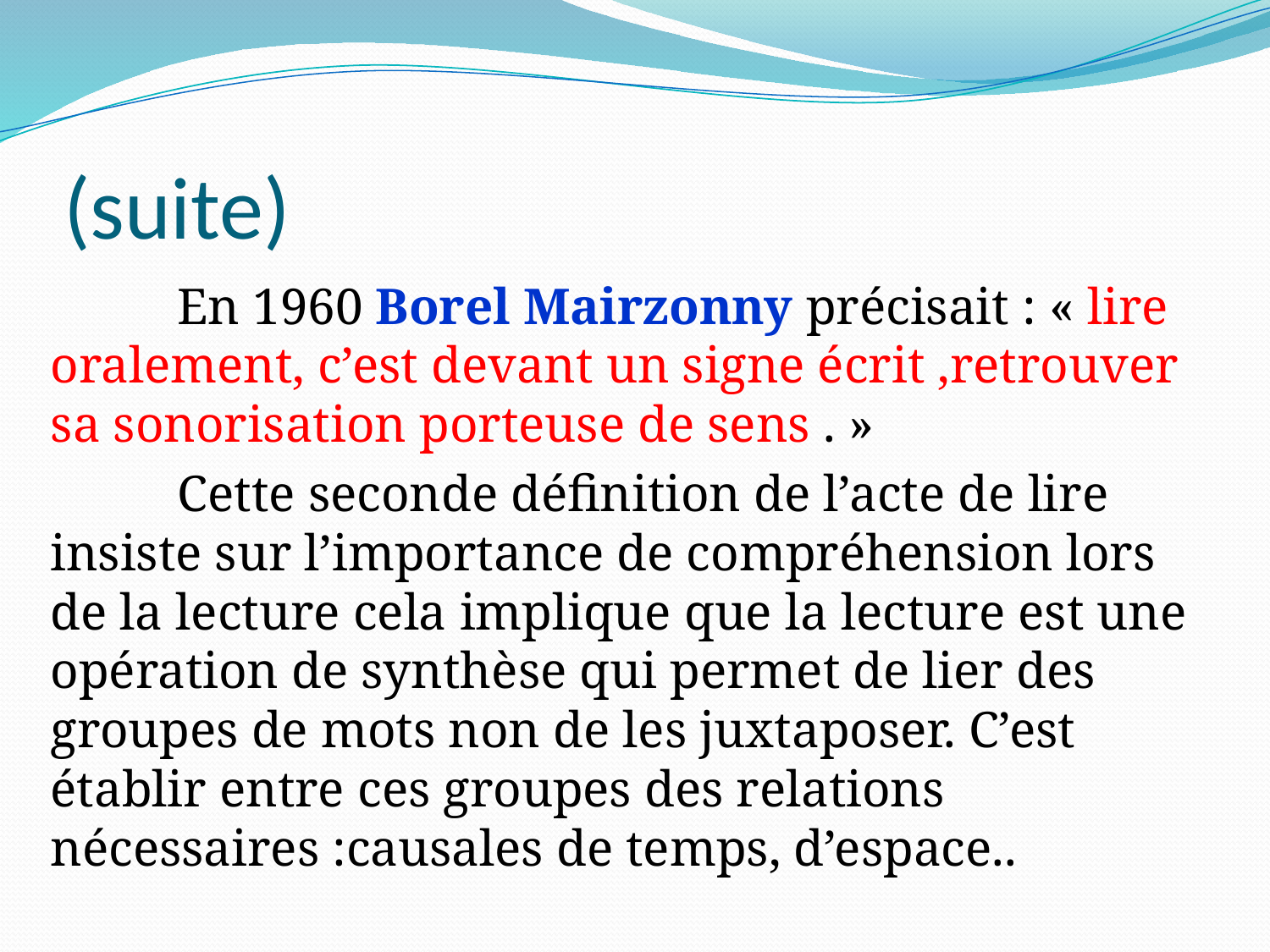

# (suite)
		En 1960 Borel Mairzonny précisait : « lire oralement, c’est devant un signe écrit ,retrouver sa sonorisation porteuse de sens . »
		Cette seconde définition de l’acte de lire insiste sur l’importance de compréhension lors de la lecture cela implique que la lecture est une opération de synthèse qui permet de lier des groupes de mots non de les juxtaposer. C’est établir entre ces groupes des relations  nécessaires :causales de temps, d’espace..